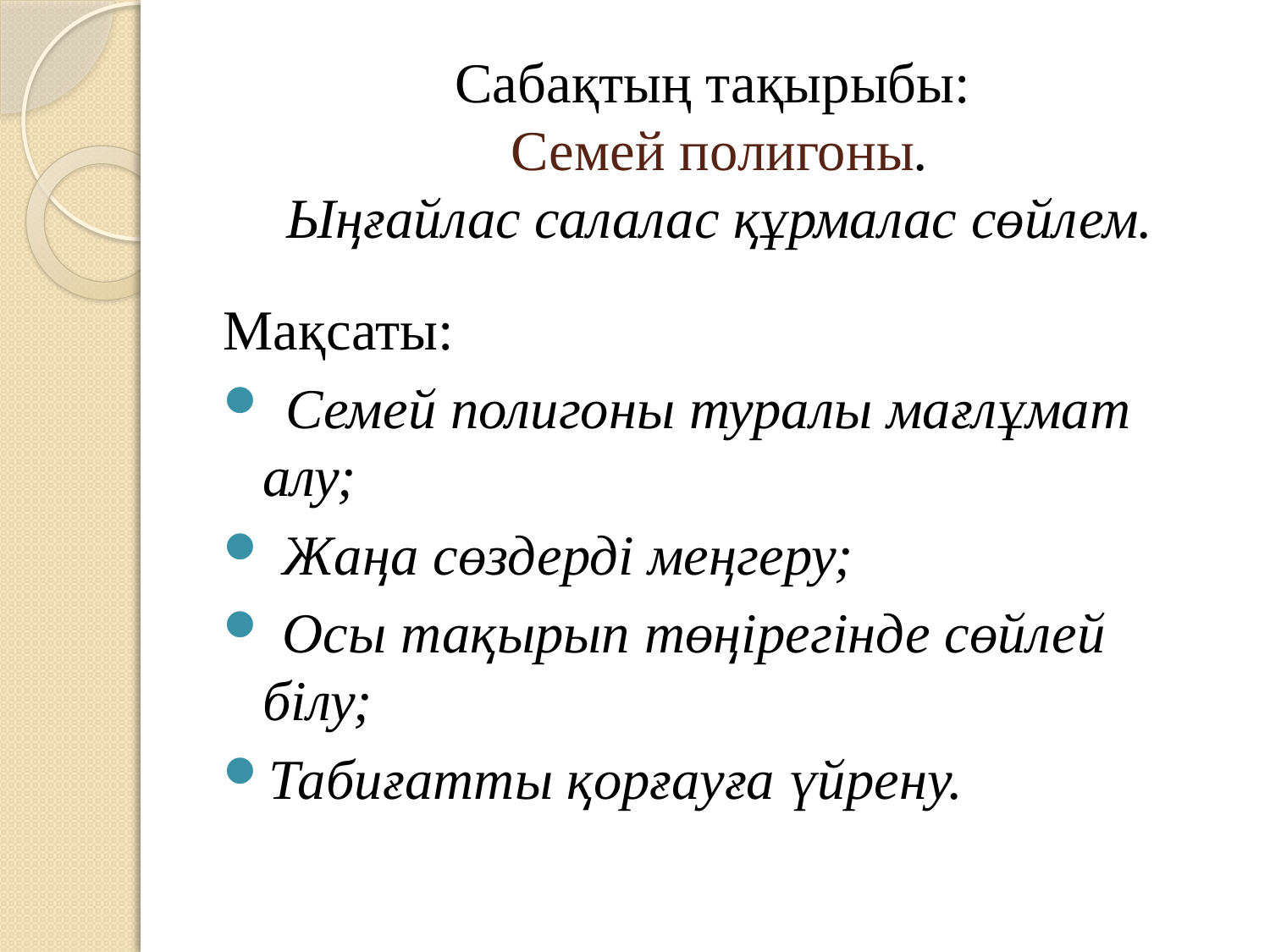

# Сабақтың тақырыбы: Семей полигоны. Ыңғайлас салалас құрмалас сөйлем.
Мақсаты:
 Семей полигоны туралы мағлұмат алу;
 Жаңа сөздерді меңгеру;
 Осы тақырып төңірегінде сөйлей білу;
Табиғатты қорғауға үйрену.